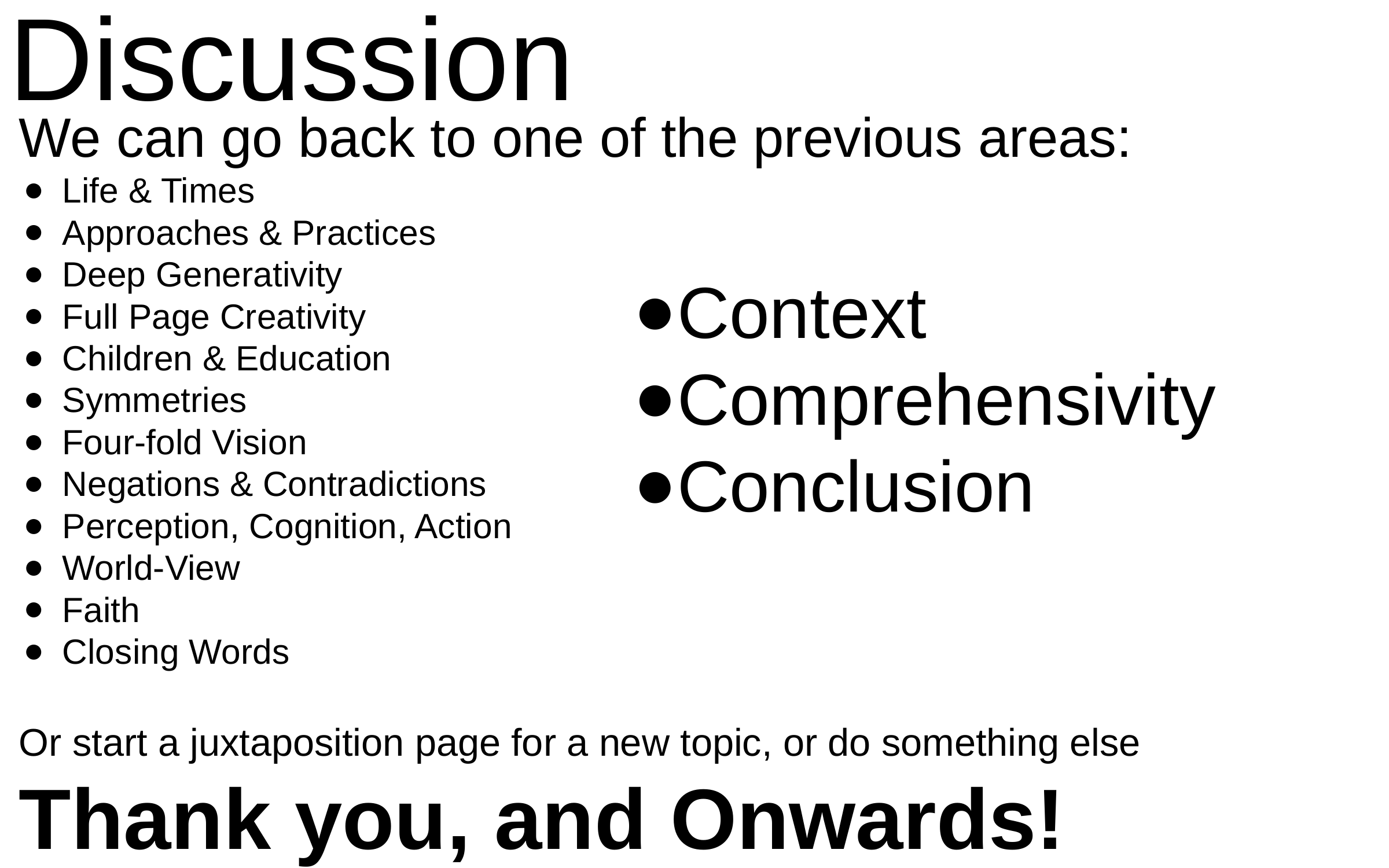

Discussion
We can go back to one of the previous areas:
Life & Times
Approaches & Practices
Deep Generativity
Full Page Creativity
Children & Education
Symmetries
Four-fold Vision
Negations & Contradictions
Perception, Cognition, Action
World-View
Faith
Closing Words

Or start a juxtaposition page for a new topic, or do something else
Thank you, and Onwards!
Context
Comprehensivity
Conclusion